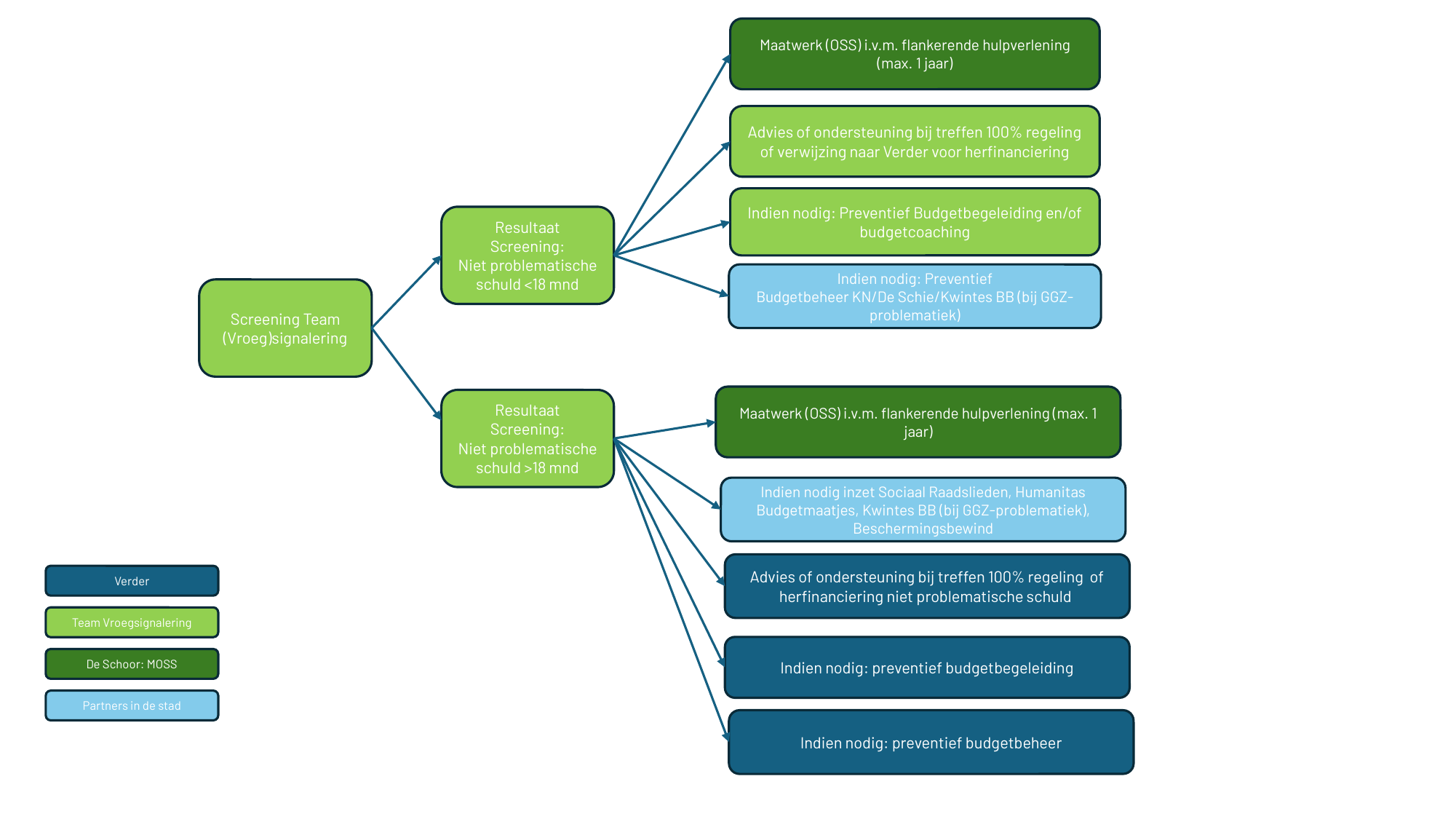

Maatwerk (OSS) i.v.m. flankerende hulpverlening (max. 1 jaar)
Advies of ondersteuning bij treffen 100% regeling of verwijzing naar Verder voor herfinanciering
Indien nodig: Preventief Budgetbegeleiding en/of budgetcoaching
Resultaat Screening:
Niet problematische schuld <18 mnd
Indien nodig: Preventief
Budgetbeheer KN/De Schie/Kwintes BB (bij GGZ-problematiek)
Screening Team (Vroeg)signalering
Maatwerk (OSS) i.v.m. flankerende hulpverlening (max. 1 jaar)
Resultaat Screening:
Niet problematische schuld >18 mnd
Indien nodig inzet Sociaal Raadslieden, Humanitas Budgetmaatjes, Kwintes BB (bij GGZ-problematiek), Beschermingsbewind
Advies of ondersteuning bij treffen 100% regeling  of herfinanciering niet problematische schuld
Verder
Team Vroegsignalering
Indien nodig: preventief budgetbegeleiding
De Schoor: MOSS
Partners in de stad
Indien nodig: preventief budgetbeheer